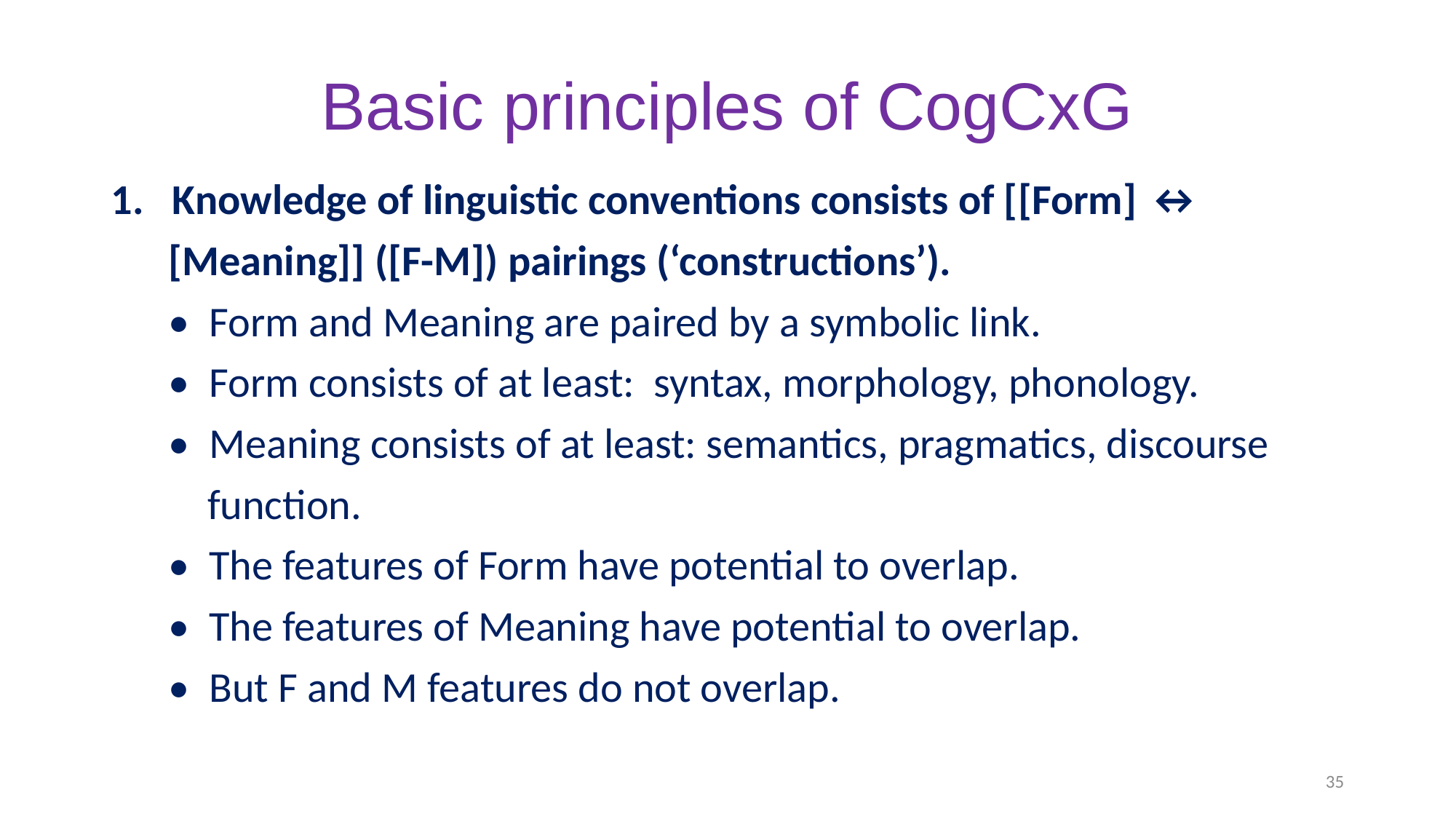

# Basic principles of CogCxG
Knowledge of linguistic conventions consists of [[Form] ↔
      [Meaning]] ([F-M]) pairings (‘constructions’).
      •  Form and Meaning are paired by a symbolic link.
      •  Form consists of at least:  syntax, morphology, phonology.
      •  Meaning consists of at least: semantics, pragmatics, discourse
          function.
      •  The features of Form have potential to overlap.
      •  The features of Meaning have potential to overlap.
      •  But F and M features do not overlap.

35